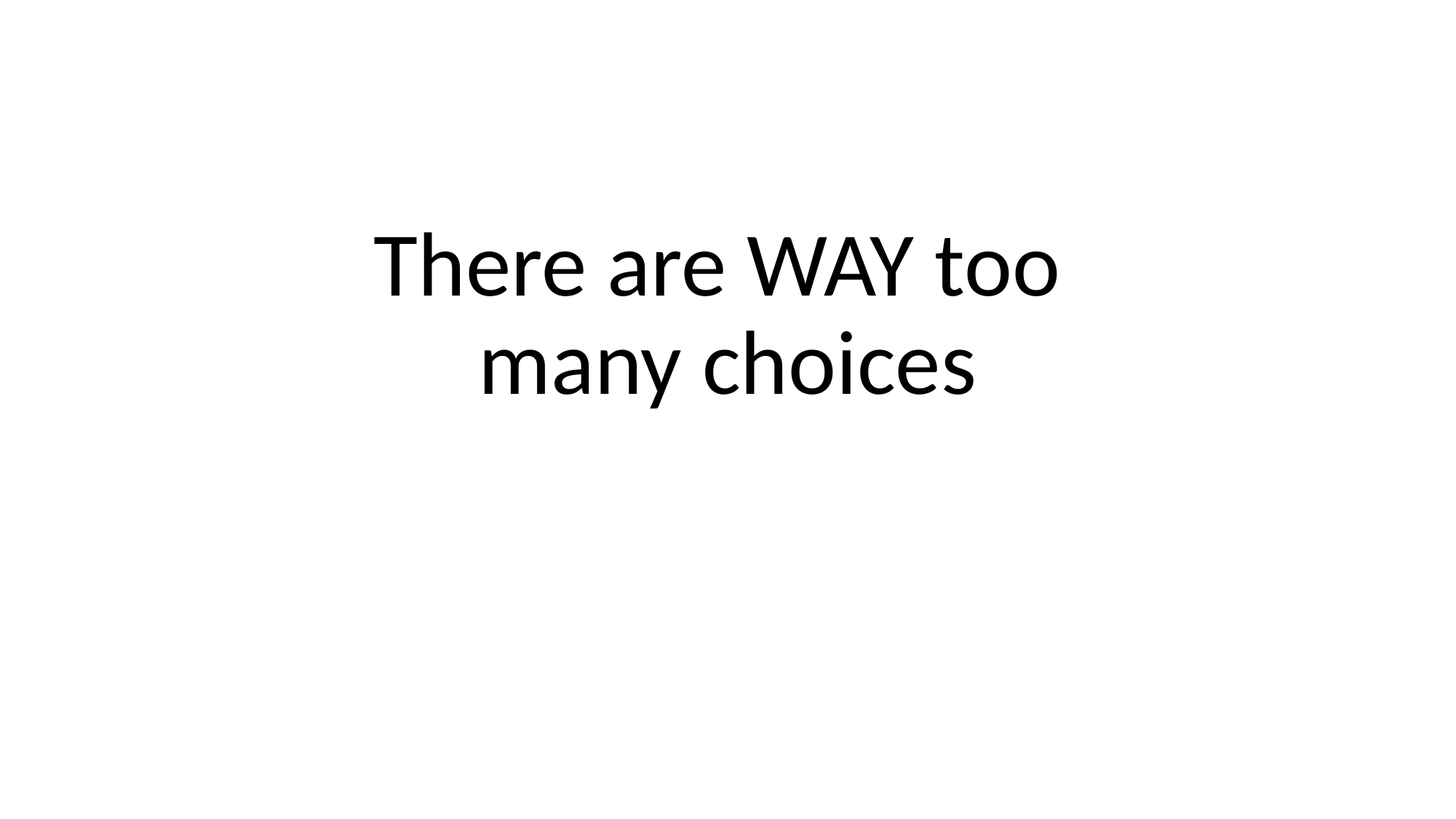

# There are WAY too many choices